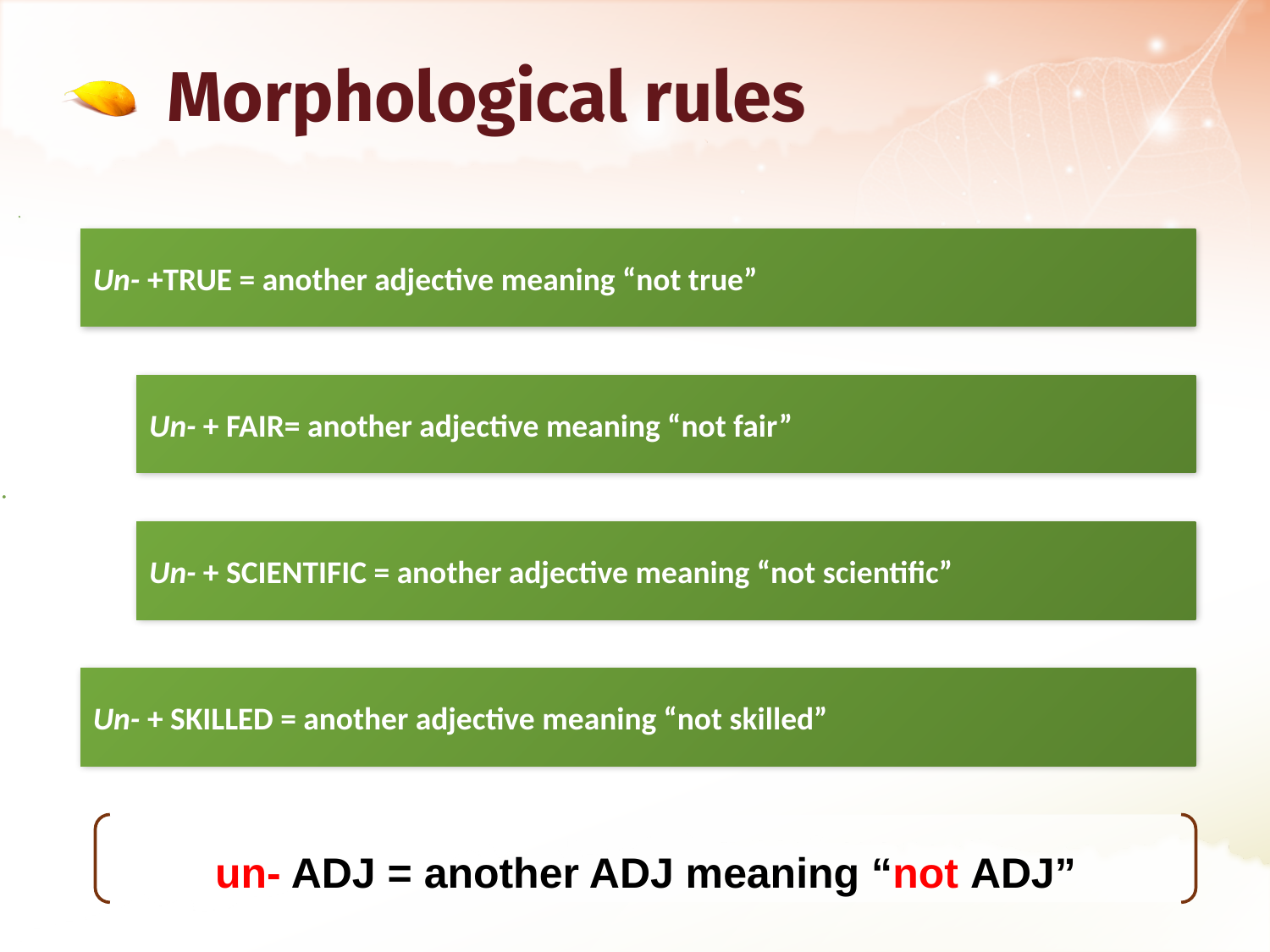

# Morphological rules
Un- +TRUE = another adjective meaning “not true”
Un- + FAIR= another adjective meaning “not fair”
Un- + SCIENTIFIC = another adjective meaning “not scientific”
Un- + SKILLED = another adjective meaning “not skilled”
un- ADJ = another ADJ meaning “not ADJ”